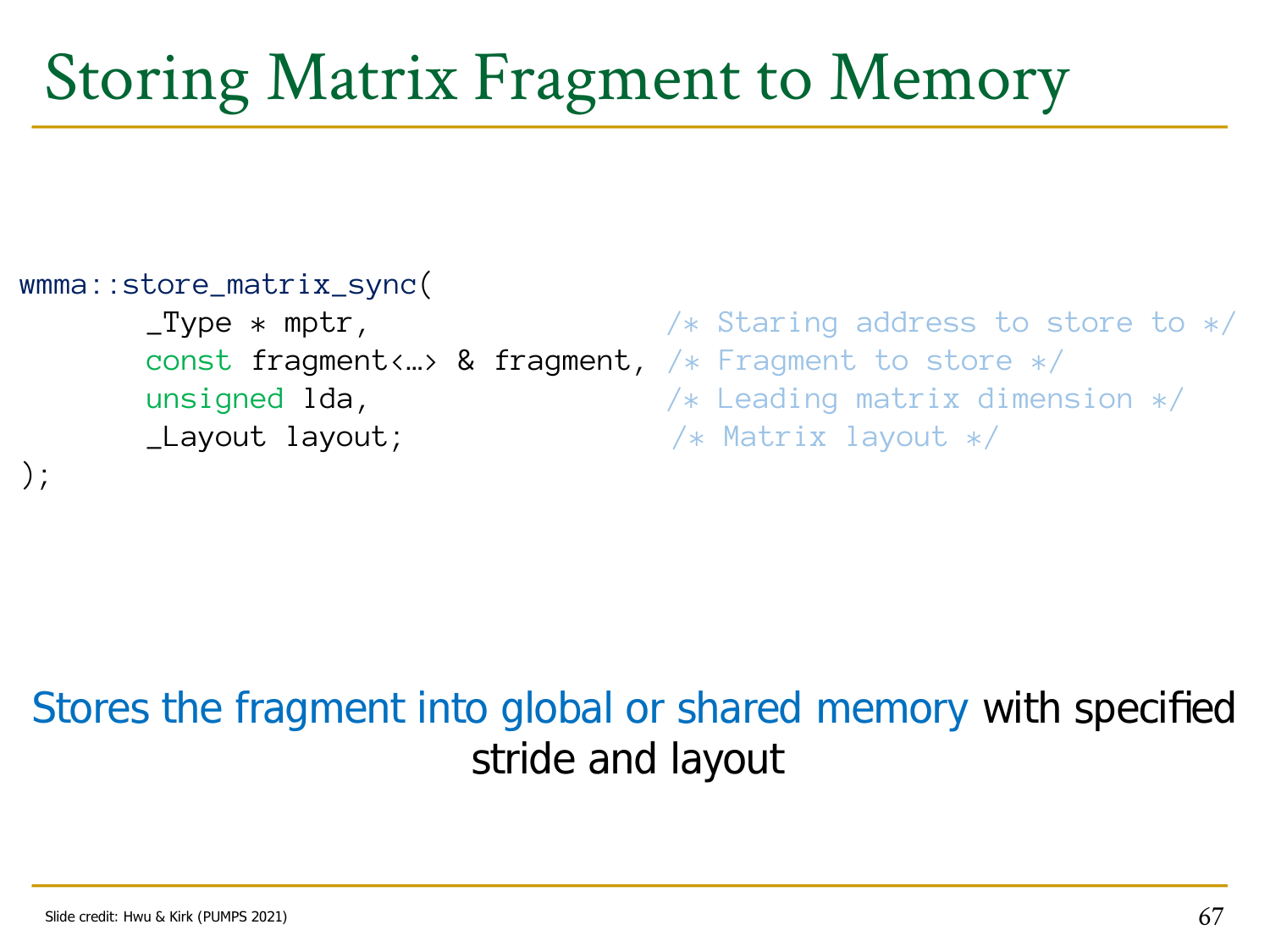

# Storing Matrix Fragment to Memory
wmma::store_matrix_sync(
	_Type * mptr,		        /* Staring address to store to */
	const fragment<…> & fragment, /* Fragment to store */
	unsigned lda,		        /* Leading matrix dimension */
	_Layout layout;		 /* Matrix layout */
);
Stores the fragment into global or shared memory with specified stride and layout
67
Slide credit: Hwu & Kirk (PUMPS 2021)